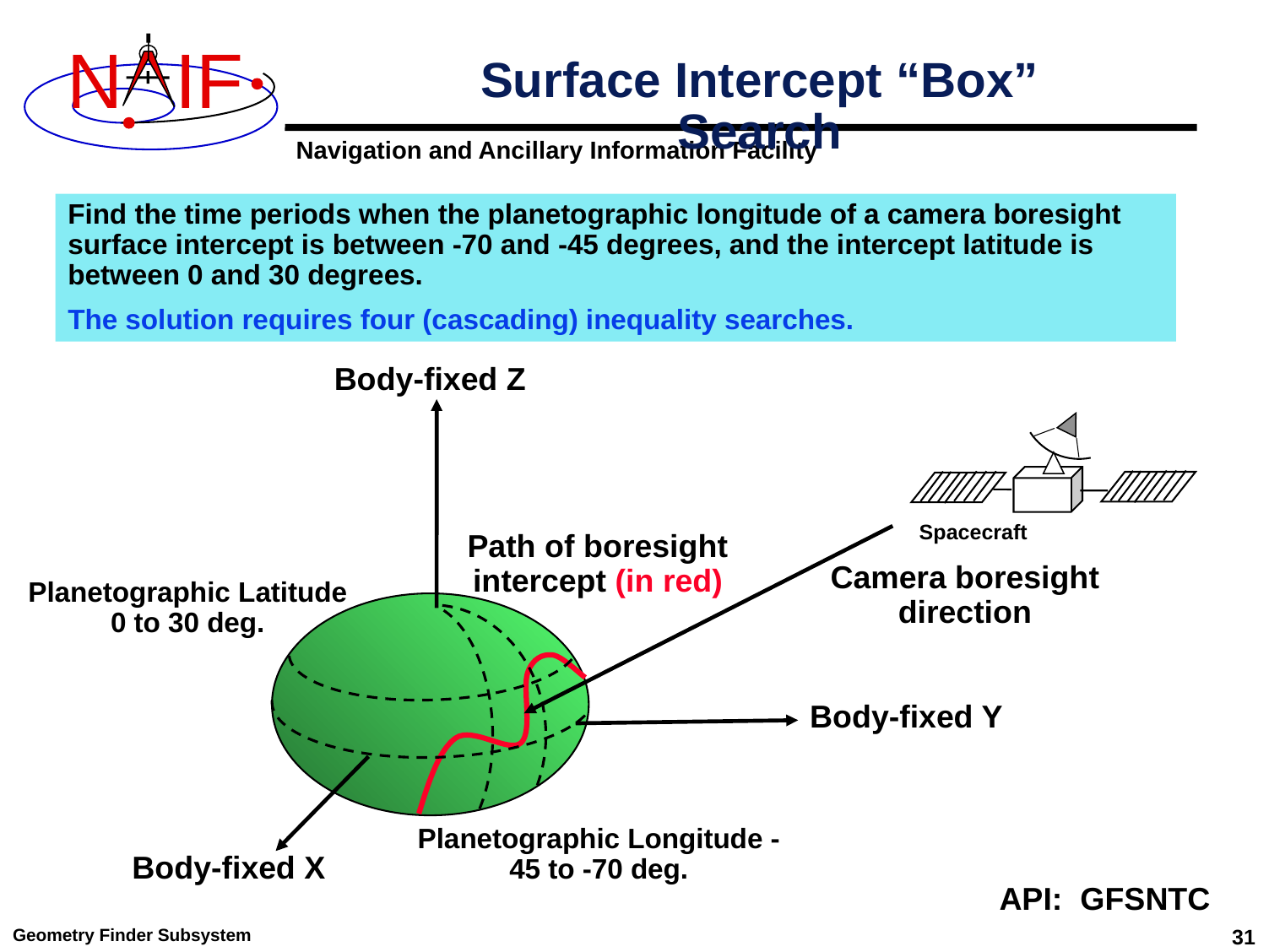

# Surface Intercept “Box” Search
Find the time periods when the planetographic longitude of a camera boresight surface intercept is between -70 and -45 degrees, and the intercept latitude is between 0 and 30 degrees.
The solution requires four (cascading) inequality searches.
Body-fixed Z

Spacecraft
Path of boresight intercept (in red)

Camera boresight direction
Planetographic Latitude 0 to 30 deg.

Body-fixed Y

Planetographic Longitude -45 to -70 deg.
Body-fixed X
API:  GFSNTC
Geometry Finder Subsystem
31